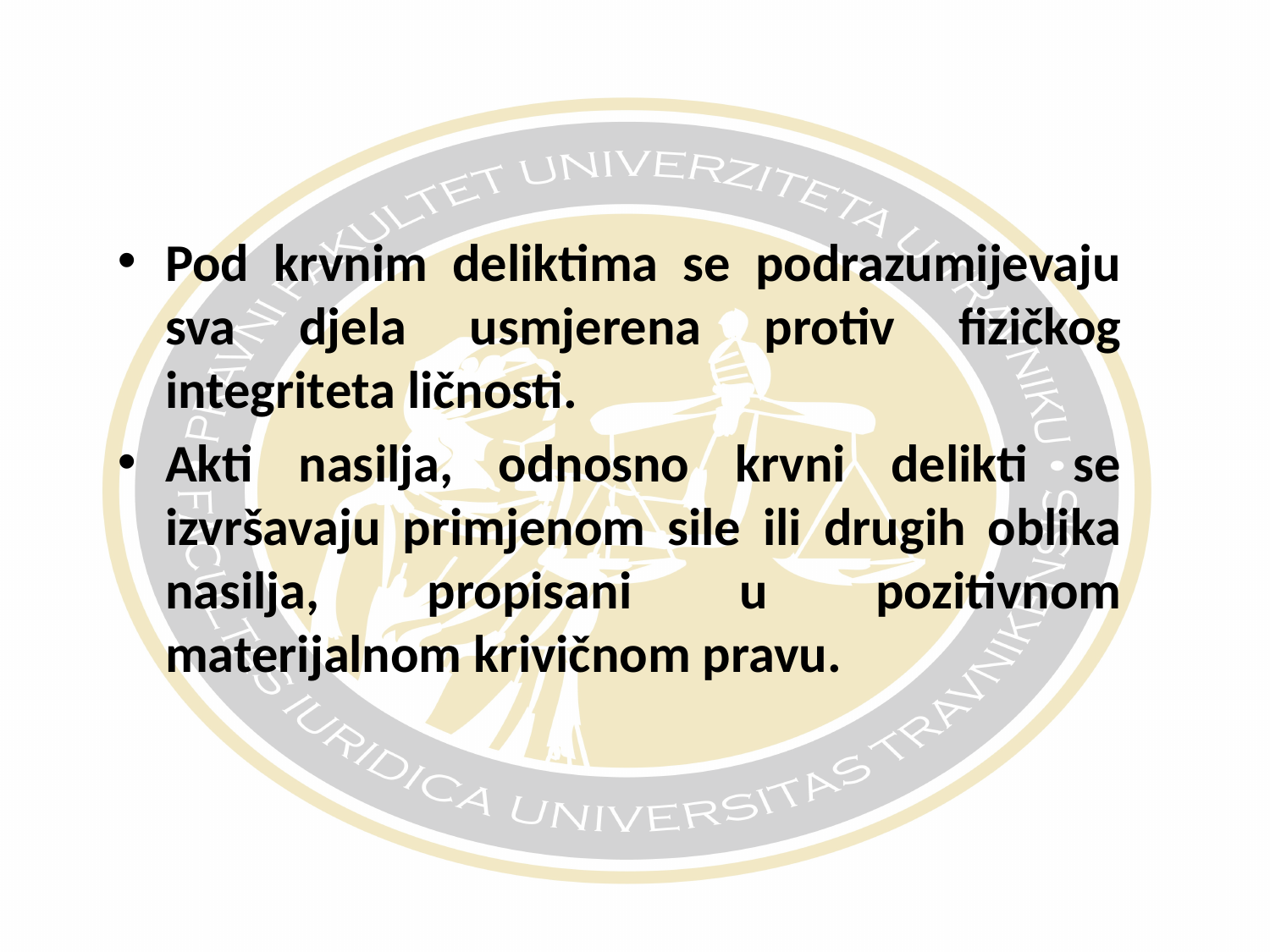

#
Pod krvnim deliktima se podrazumijevaju sva djela usmjerena protiv fizičkog integriteta ličnosti.
Akti nasilja, odnosno krvni delikti se izvršavaju primjenom sile ili drugih oblika nasilja, propisani u pozitivnom materijalnom krivičnom pravu.